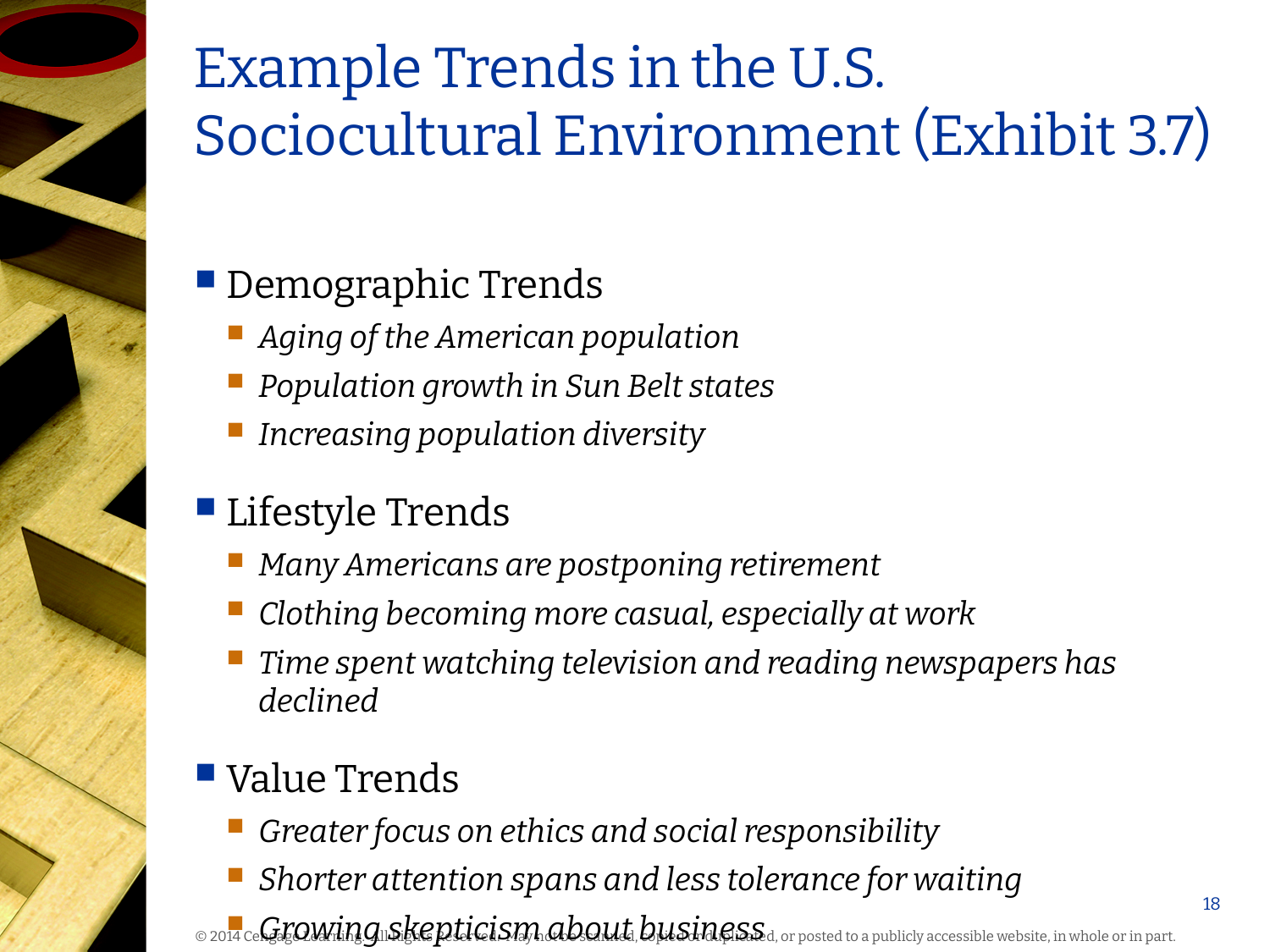

# Example Trends in the U.S. Sociocultural Environment (Exhibit 3.7)

Demographic Trends
Aging of the American population
Population growth in Sun Belt states
Increasing population diversity
Lifestyle Trends
Many Americans are postponing retirement
Clothing becoming more casual, especially at work
Time spent watching television and reading newspapers has declined
Value Trends
Greater focus on ethics and social responsibility
Shorter attention spans and less tolerance for waiting
Growing skepticism about business
18